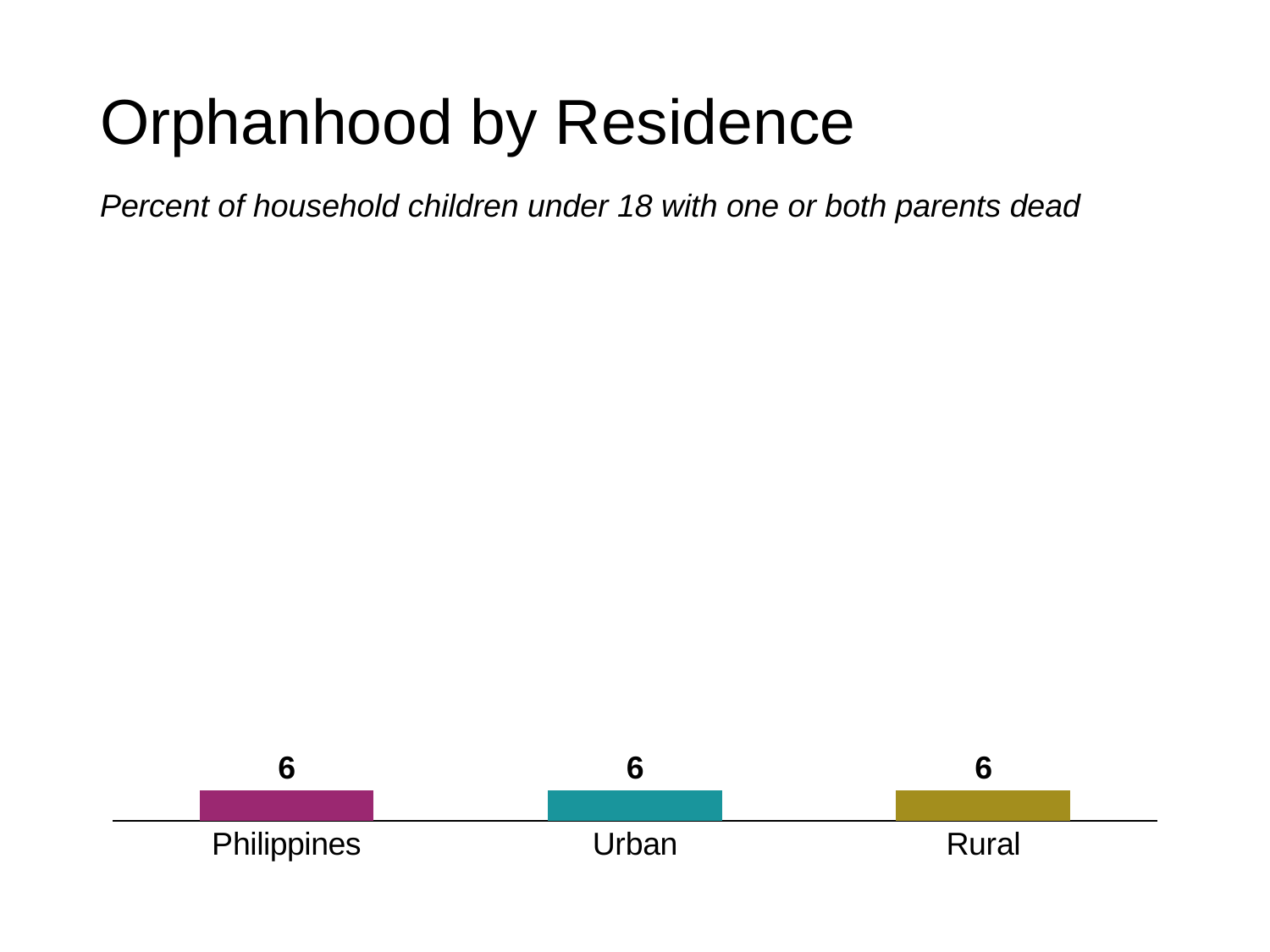

# Orphanhood by Residence
Percent of household children under 18 with one or both parents dead

### Chart

| Category | Philippines |
|---|---|
| Philippines | 6.0 |
| Urban | 6.0 |
| Rural | 6.0 |